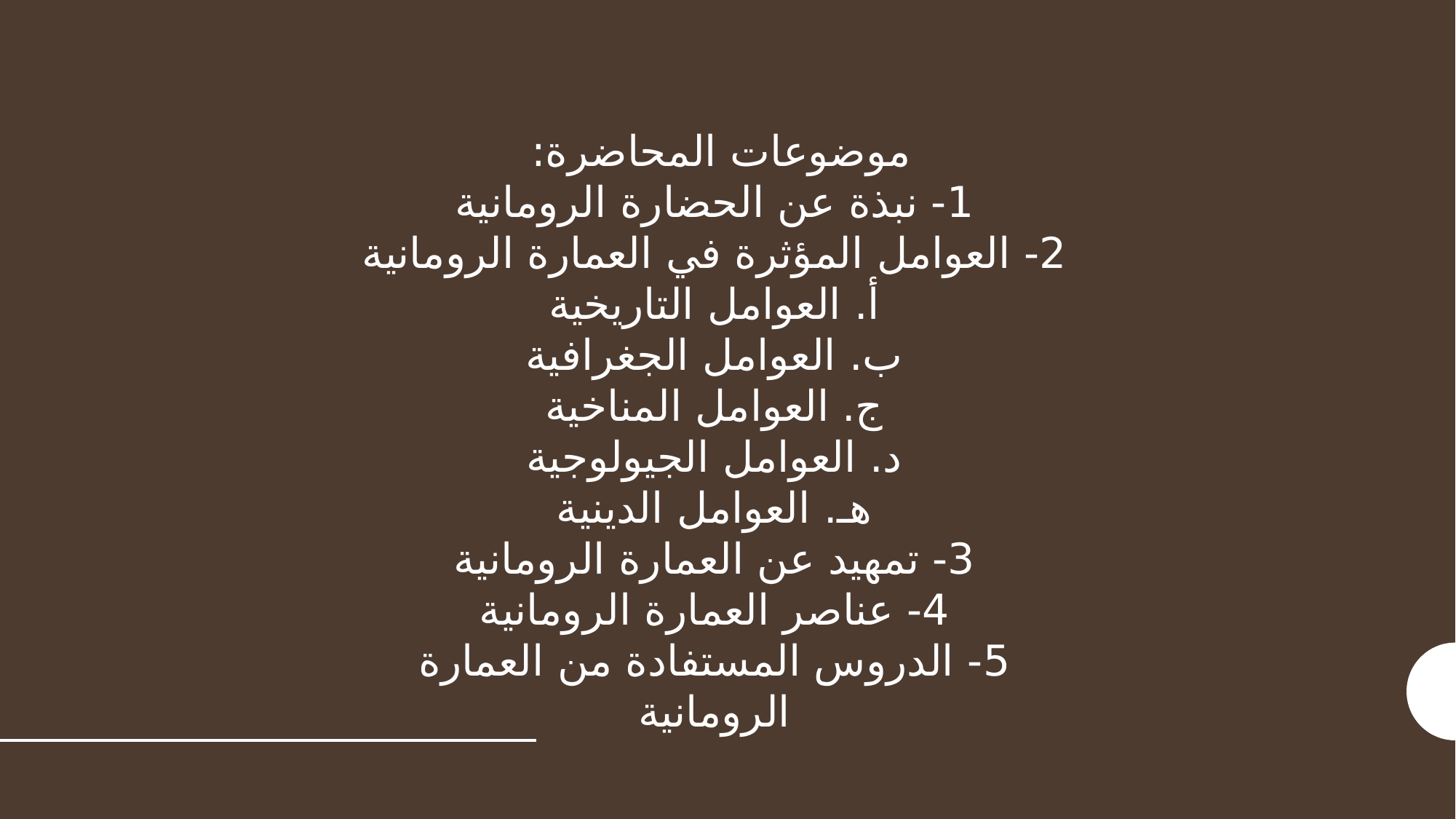

موضوعات المحاضرة:
1- نبذة عن الحضارة الرومانية
2- العوامل المؤثرة في العمارة الرومانية
أ. العوامل التاريخية
ب. العوامل الجغرافية
ج. العوامل المناخية
د. العوامل الجيولوجية
هـ. العوامل الدينية
3- تمهيد عن العمارة الرومانية
4- عناصر العمارة الرومانية
5- الدروس المستفادة من العمارة الرومانية